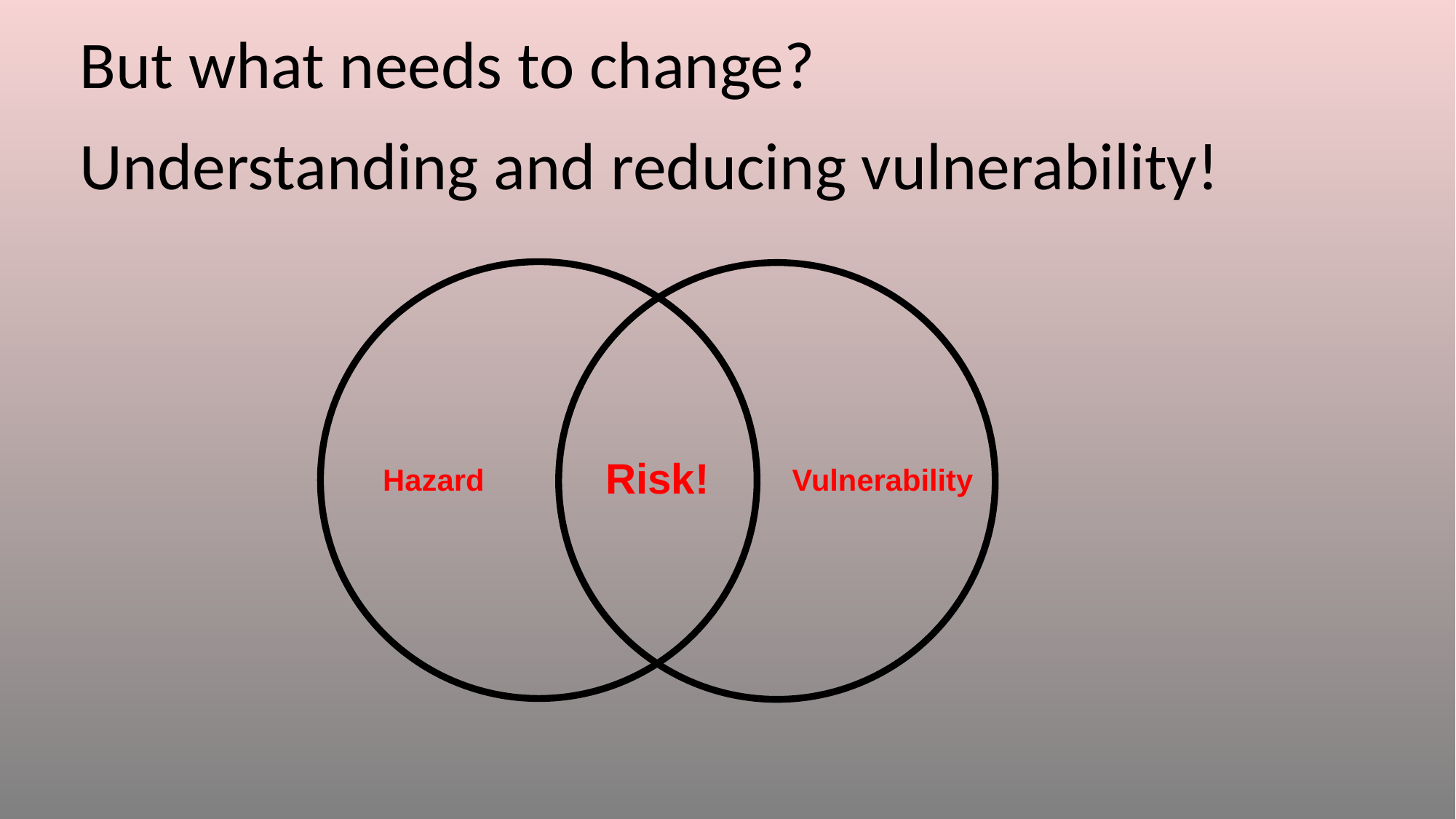

# But what needs to change?
Understanding and reducing vulnerability!

Risk!
Hazard
Vulnerability